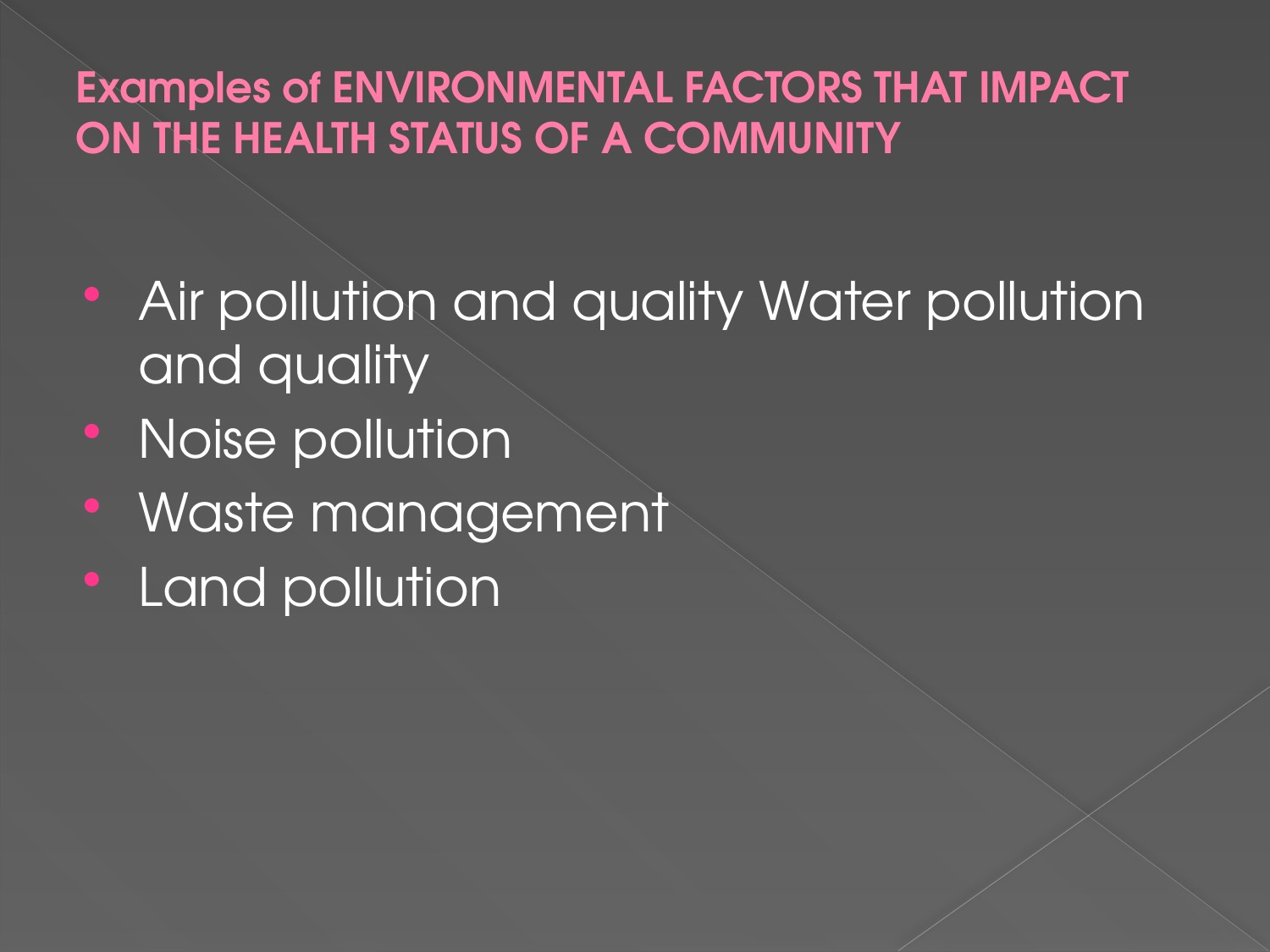

# Examples of ENVIRONMENTAL FACTORS THAT IMPACT ON THE HEALTH STATUS OF A COMMUNITY
Air pollution and quality Water pollution and quality
Noise pollution
Waste management
Land pollution